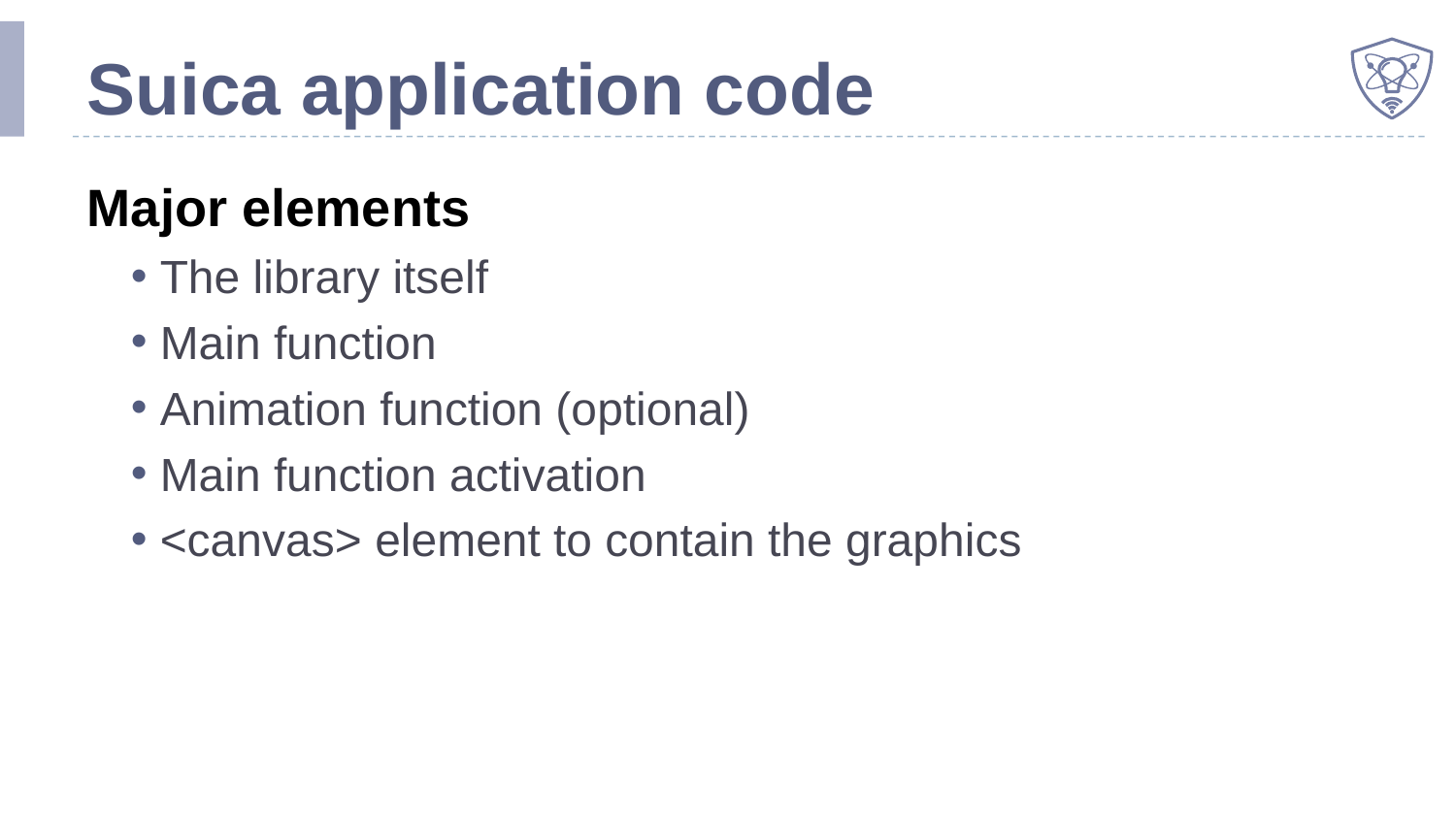

# Suica application code
Major elements
The library itself
Main function
Animation function (optional)
Main function activation
<canvas> element to contain the graphics